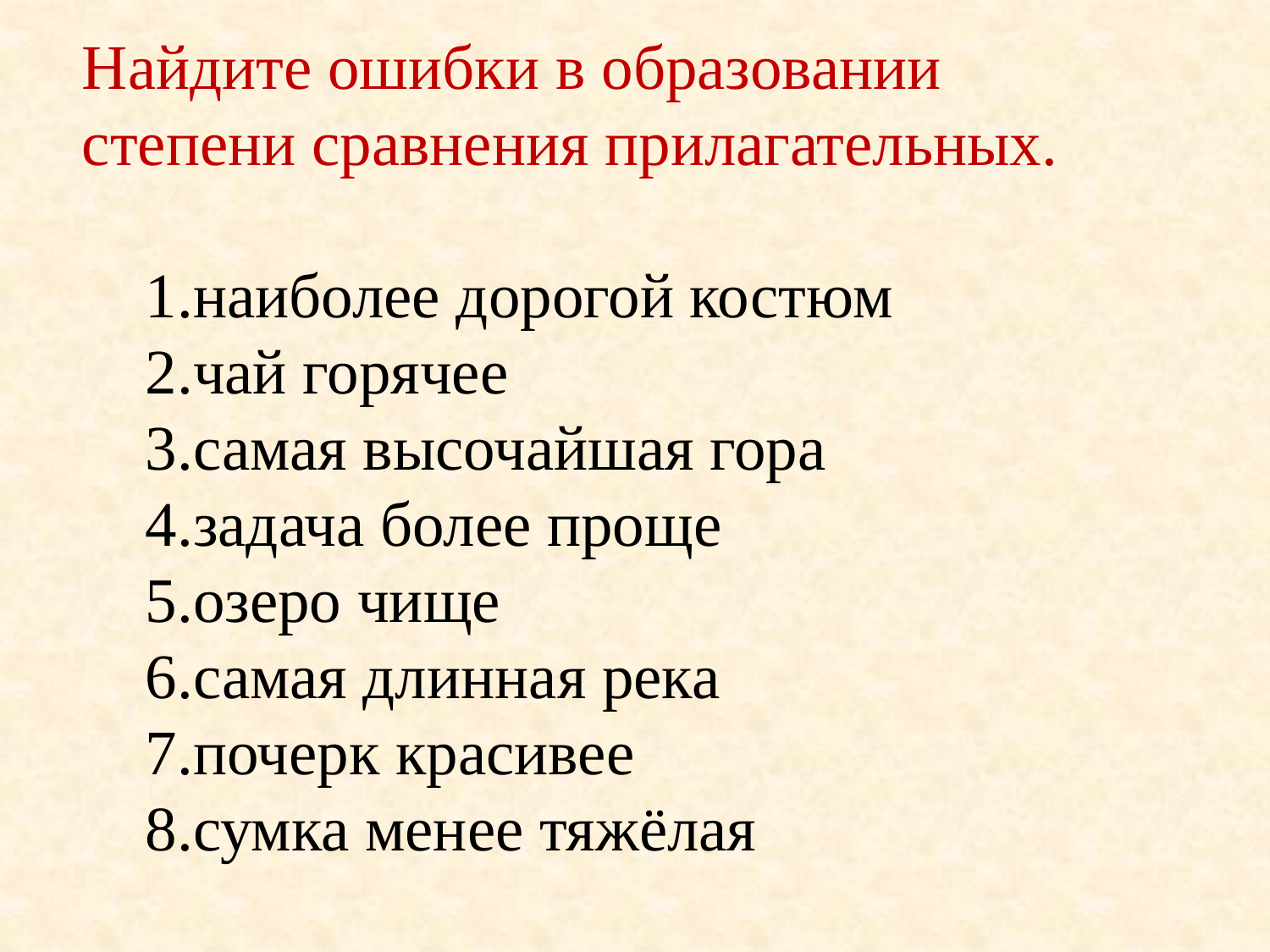

Найдите ошибки в образовании степени сравнения прилагательных.

    1.наиболее дорогой костюм
    2.чай горячее
    3.самая высочайшая гора
    4.задача более проще
    5.озеро чище
    6.самая длинная река
    7.почерк красивее
    8.сумка менее тяжёлая